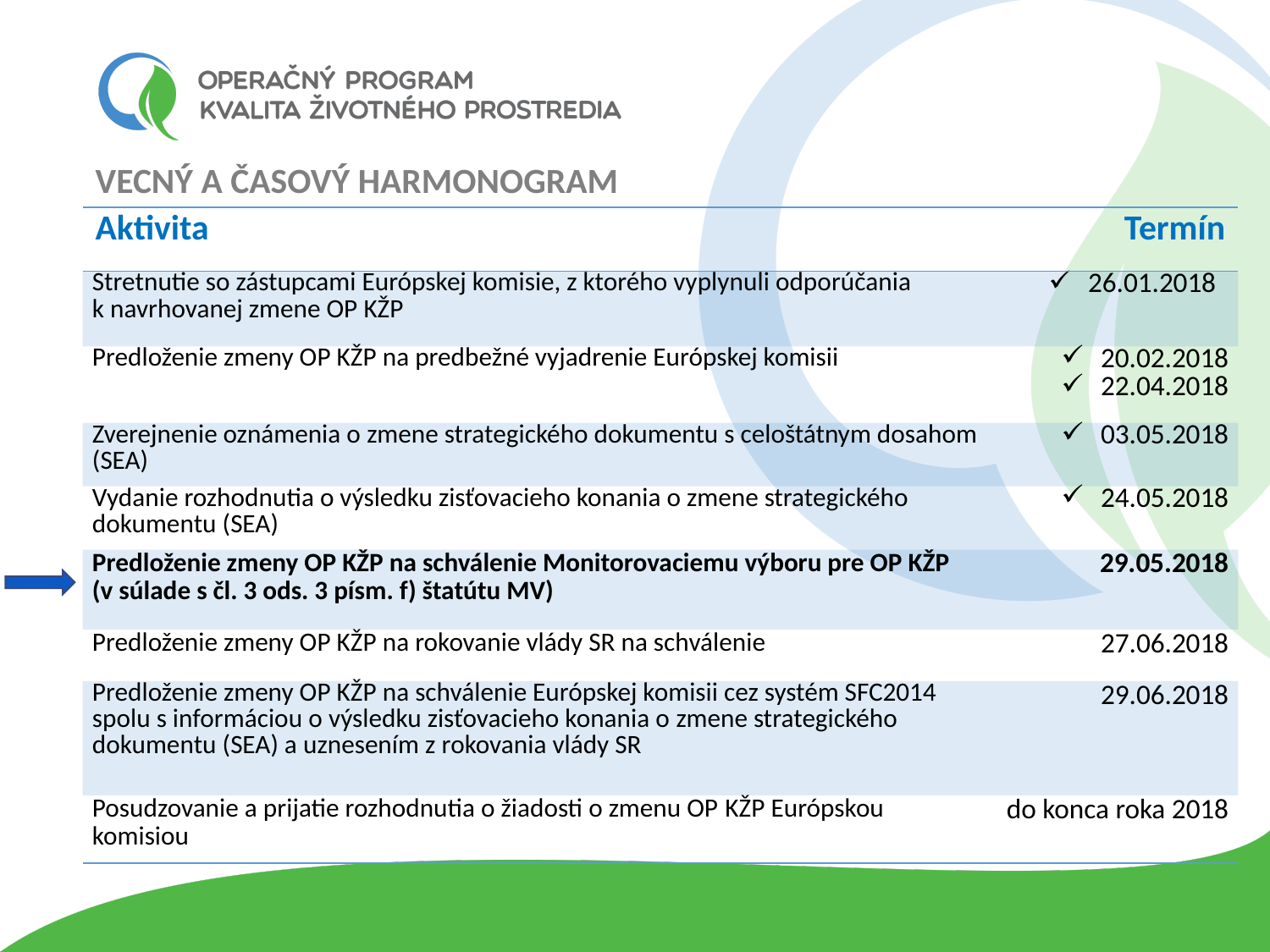

Vecný a Časový harmonogram
| Aktivita | Termín |
| --- | --- |
| Stretnutie so zástupcami Európskej komisie, z ktorého vyplynuli odporúčania k navrhovanej zmene OP KŽP | 26.01.2018 |
| Predloženie zmeny OP KŽP na predbežné vyjadrenie Európskej komisii | 20.02.2018 22.04.2018 |
| Zverejnenie oznámenia o zmene strategického dokumentu s celoštátnym dosahom (SEA) | 03.05.2018 |
| Vydanie rozhodnutia o výsledku zisťovacieho konania o zmene strategického dokumentu (SEA) | 24.05.2018 |
| Predloženie zmeny OP KŽP na schválenie Monitorovaciemu výboru pre OP KŽP (v súlade s čl. 3 ods. 3 písm. f) štatútu MV) | 29.05.2018 |
| Predloženie zmeny OP KŽP na rokovanie vlády SR na schválenie | 27.06.2018 |
| Predloženie zmeny OP KŽP na schválenie Európskej komisii cez systém SFC2014 spolu s informáciou o výsledku zisťovacieho konania o zmene strategického dokumentu (SEA) a uznesením z rokovania vlády SR | 29.06.2018 |
| Posudzovanie a prijatie rozhodnutia o žiadosti o zmenu OP KŽP Európskou komisiou | do konca roka 2018 |